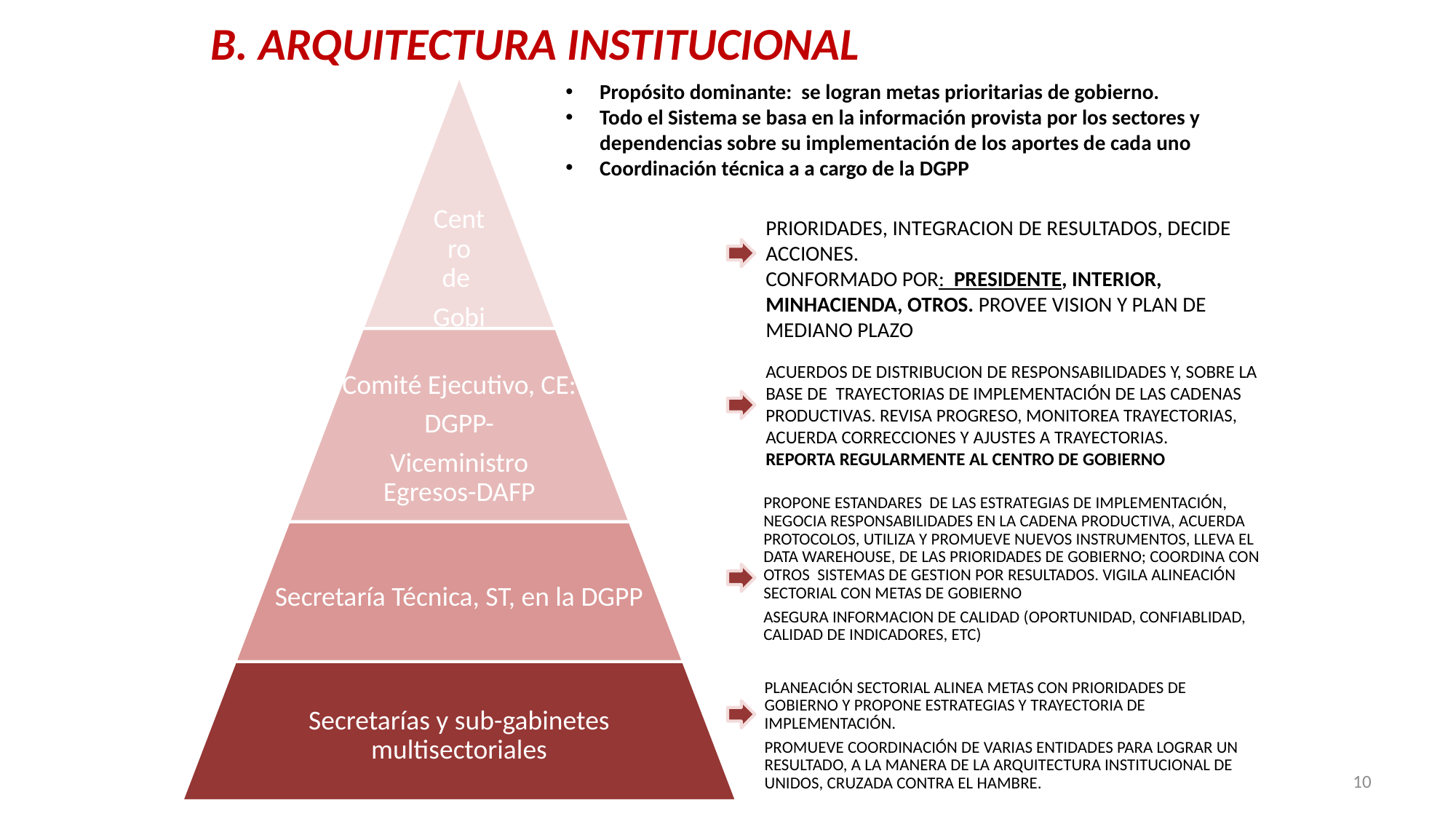

B. ARQUITECTURA INSTITUCIONAL
Propósito dominante:  se logran metas prioritarias de gobierno.
Todo el Sistema se basa en la información provista por los sectores y dependencias sobre su implementación de los aportes de cada uno
Coordinación técnica a a cargo de la DGPP

Centro de
Gobierno
CG
Comité Ejecutivo, CE:
DGPP-
Viceministro Egresos-DAFP
Secretaría Técnica, ST, en la DGPP
Secretarías y sub-gabinetes multisectoriales
PRIORIDADES, INTEGRACION DE RESULTADOS, DECIDE ACCIONES.
CONFORMADO POR:  PRESIDENTE, INTERIOR, MINHACIENDA, OTROS. PROVEE VISION Y PLAN DE MEDIANO PLAZO

ACUERDOS DE DISTRIBUCION DE RESPONSABILIDADES Y, SOBRE LA BASE DE  TRAYECTORIAS DE IMPLEMENTACIÓN DE LAS CADENAS PRODUCTIVAS. REVISA PROGRESO, MONITOREA TRAYECTORIAS, ACUERDA CORRECCIONES Y AJUSTES A TRAYECTORIAS.
REPORTA REGULARMENTE AL CENTRO DE GOBIERNO

PROPONE ESTANDARES  DE LAS ESTRATEGIAS DE IMPLEMENTACIÓN, NEGOCIA RESPONSABILIDADES EN LA CADENA PRODUCTIVA, ACUERDA PROTOCOLOS, UTILIZA Y PROMUEVE NUEVOS INSTRUMENTOS, LLEVA EL DATA WAREHOUSE, DE LAS PRIORIDADES DE GOBIERNO; COORDINA CON OTROS  SISTEMAS DE GESTION POR RESULTADOS. VIGILA ALINEACIÓN SECTORIAL CON METAS DE GOBIERNO
ASEGURA INFORMACION DE CALIDAD (OPORTUNIDAD, CONFIABLIDAD, CALIDAD DE INDICADORES, ETC)

PLANEACIÓN SECTORIAL ALINEA METAS CON PRIORIDADES DE GOBIERNO Y PROPONE ESTRATEGIAS Y TRAYECTORIA DE IMPLEMENTACIÓN.
PROMUEVE COORDINACIÓN DE VARIAS ENTIDADES PARA LOGRAR UN RESULTADO, A LA MANERA DE LA ARQUITECTURA INSTITUCIONAL DE UNIDOS, CRUZADA CONTRA EL HAMBRE.

10